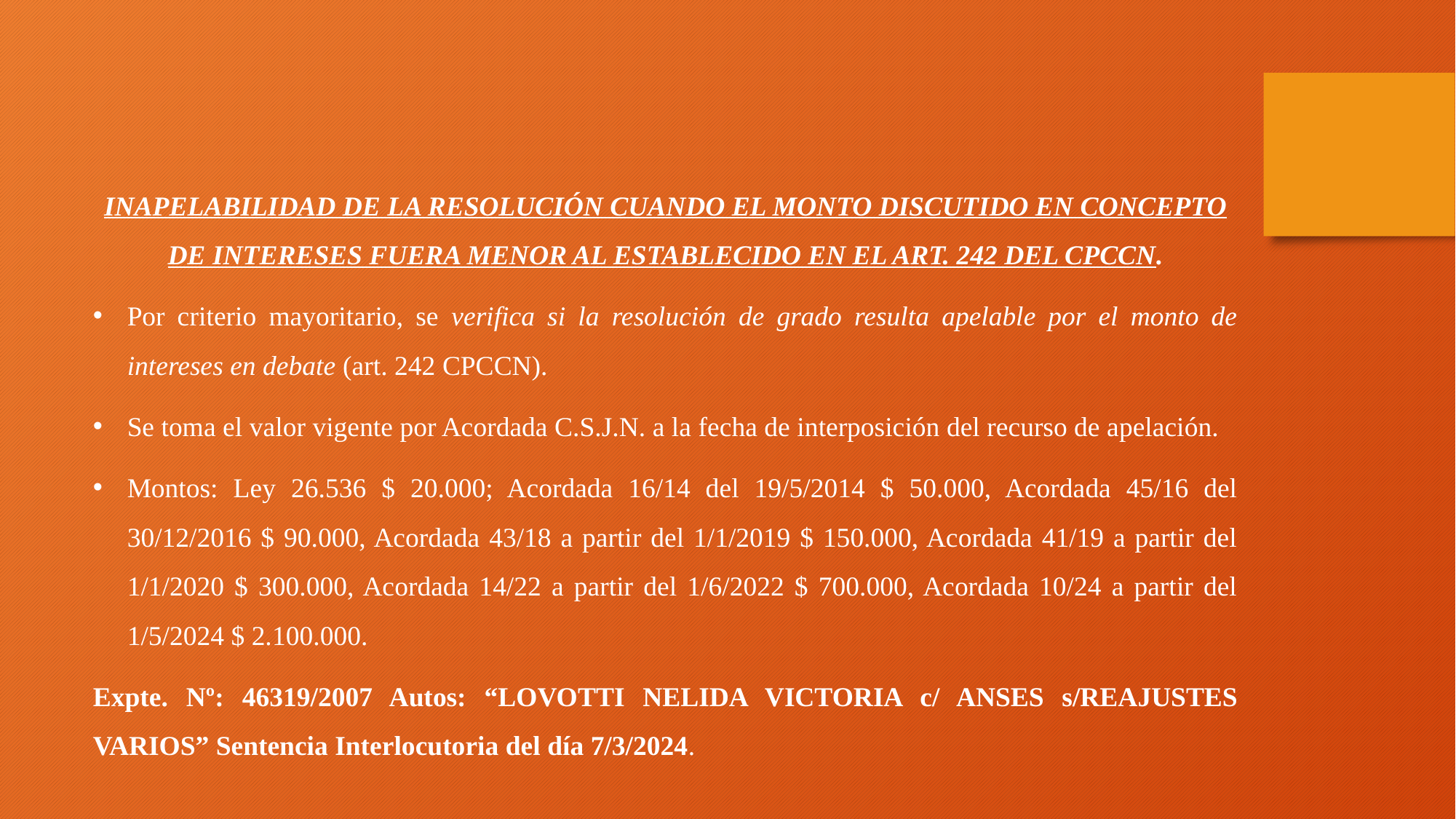

INAPELABILIDAD DE LA RESOLUCIÓN CUANDO EL MONTO DISCUTIDO EN CONCEPTO DE INTERESES FUERA MENOR AL ESTABLECIDO EN EL ART. 242 DEL CPCCN.
Por criterio mayoritario, se verifica si la resolución de grado resulta apelable por el monto de intereses en debate (art. 242 CPCCN).
Se toma el valor vigente por Acordada C.S.J.N. a la fecha de interposición del recurso de apelación.
Montos: Ley 26.536 $ 20.000; Acordada 16/14 del 19/5/2014 $ 50.000, Acordada 45/16 del 30/12/2016 $ 90.000, Acordada 43/18 a partir del 1/1/2019 $ 150.000, Acordada 41/19 a partir del 1/1/2020 $ 300.000, Acordada 14/22 a partir del 1/6/2022 $ 700.000, Acordada 10/24 a partir del 1/5/2024 $ 2.100.000.
Expte. Nº: 46319/2007 Autos: “LOVOTTI NELIDA VICTORIA c/ ANSES s/REAJUSTES VARIOS” Sentencia Interlocutoria del día 7/3/2024.